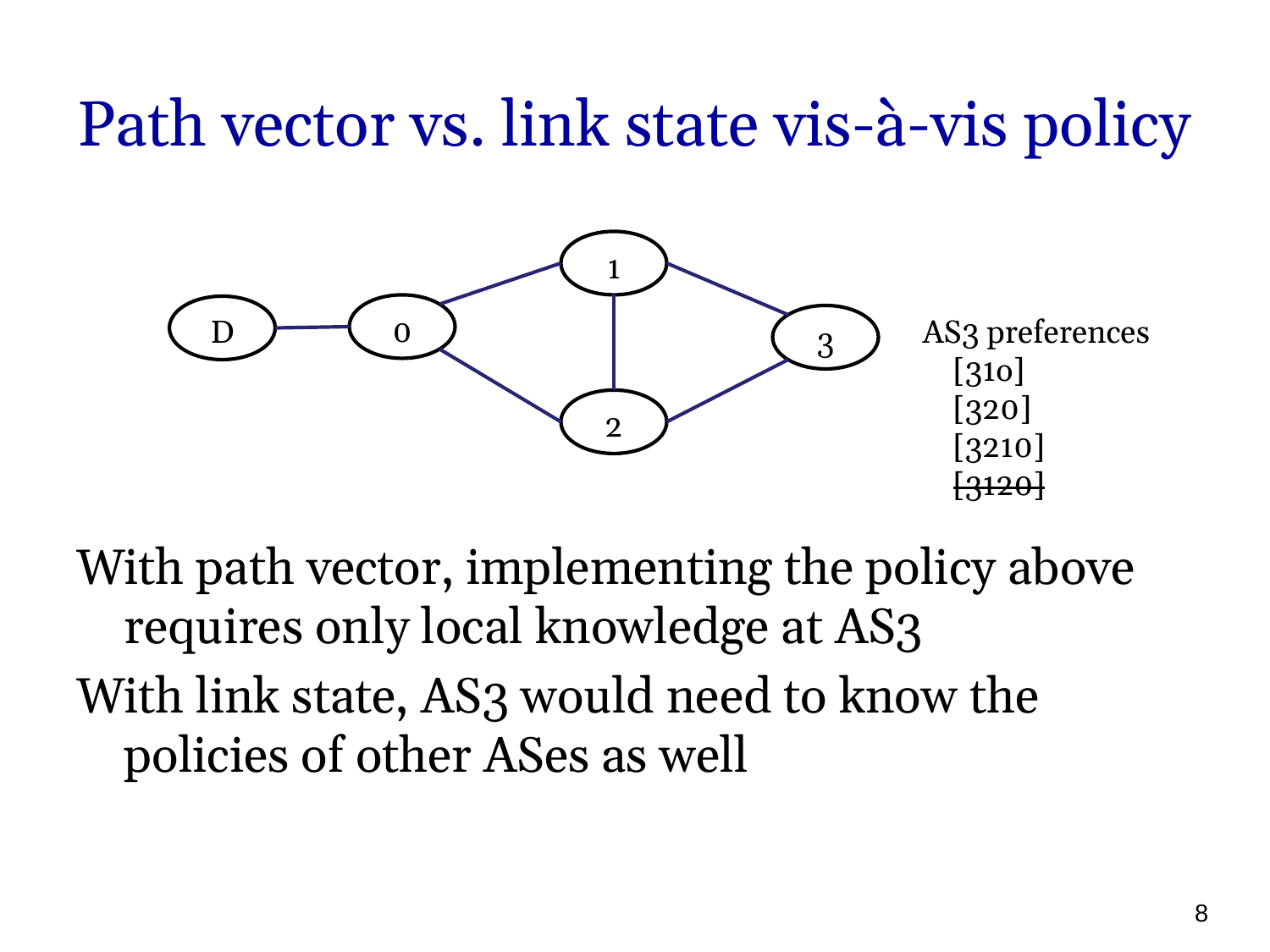

# Path vector vs. link state vis-à-vis policy
1
0
D
3
AS3 preferences
    [31o]
    [320]
    [3210]
    [3120]
2
With path vector, implementing the policy above requires only local knowledge at AS3
With link state, AS3 would need to know the policies of other ASes as well
8